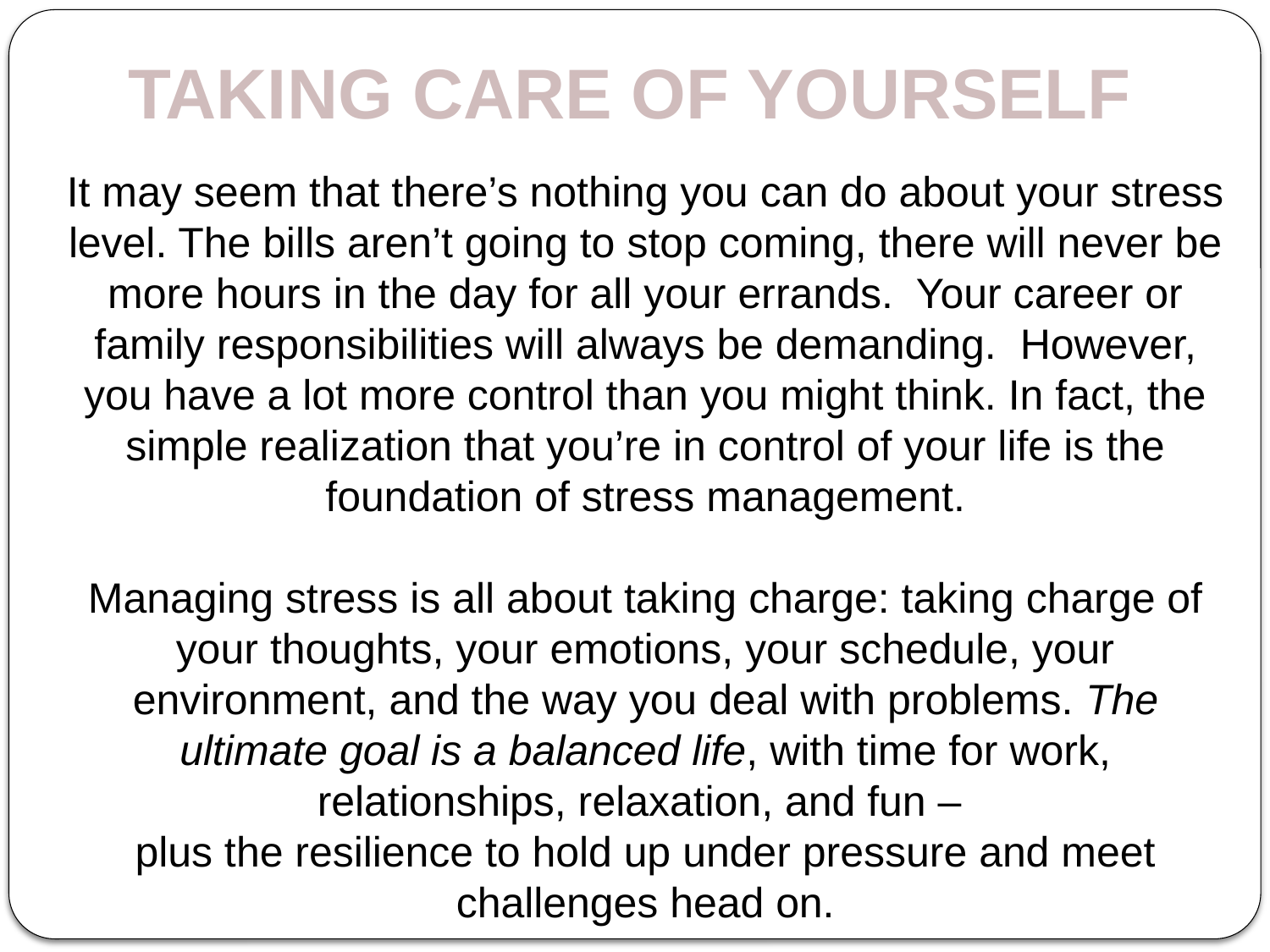

Taking care of yourself

It may seem that there’s nothing you can do about your stress level. The bills aren’t going to stop coming, there will never be more hours in the day for all your errands.  Your career or family responsibilities will always be demanding.  However, you have a lot more control than you might think. In fact, the simple realization that you’re in control of your life is the foundation of stress management.

Managing stress is all about taking charge: taking charge of your thoughts, your emotions, your schedule, your environment, and the way you deal with problems. The ultimate goal is a balanced life, with time for work, relationships, relaxation, and fun –
plus the resilience to hold up under pressure and meet challenges head on.